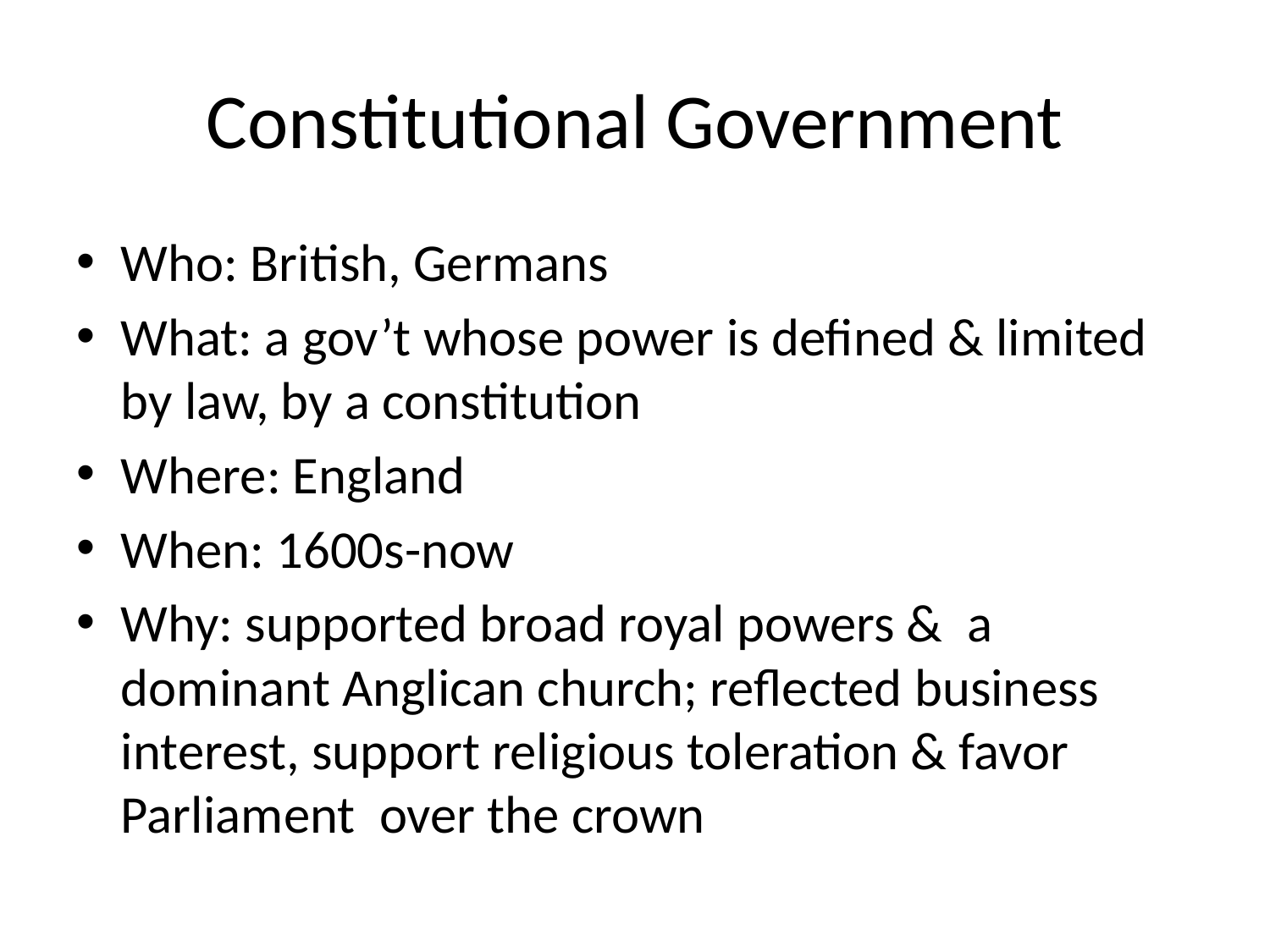

# Constitutional Government
Who: British, Germans
What: a gov’t whose power is defined & limited by law, by a constitution
Where: England
When: 1600s-now
Why: supported broad royal powers &  a dominant Anglican church; reflected business interest, support religious toleration & favor Parliament  over the crown